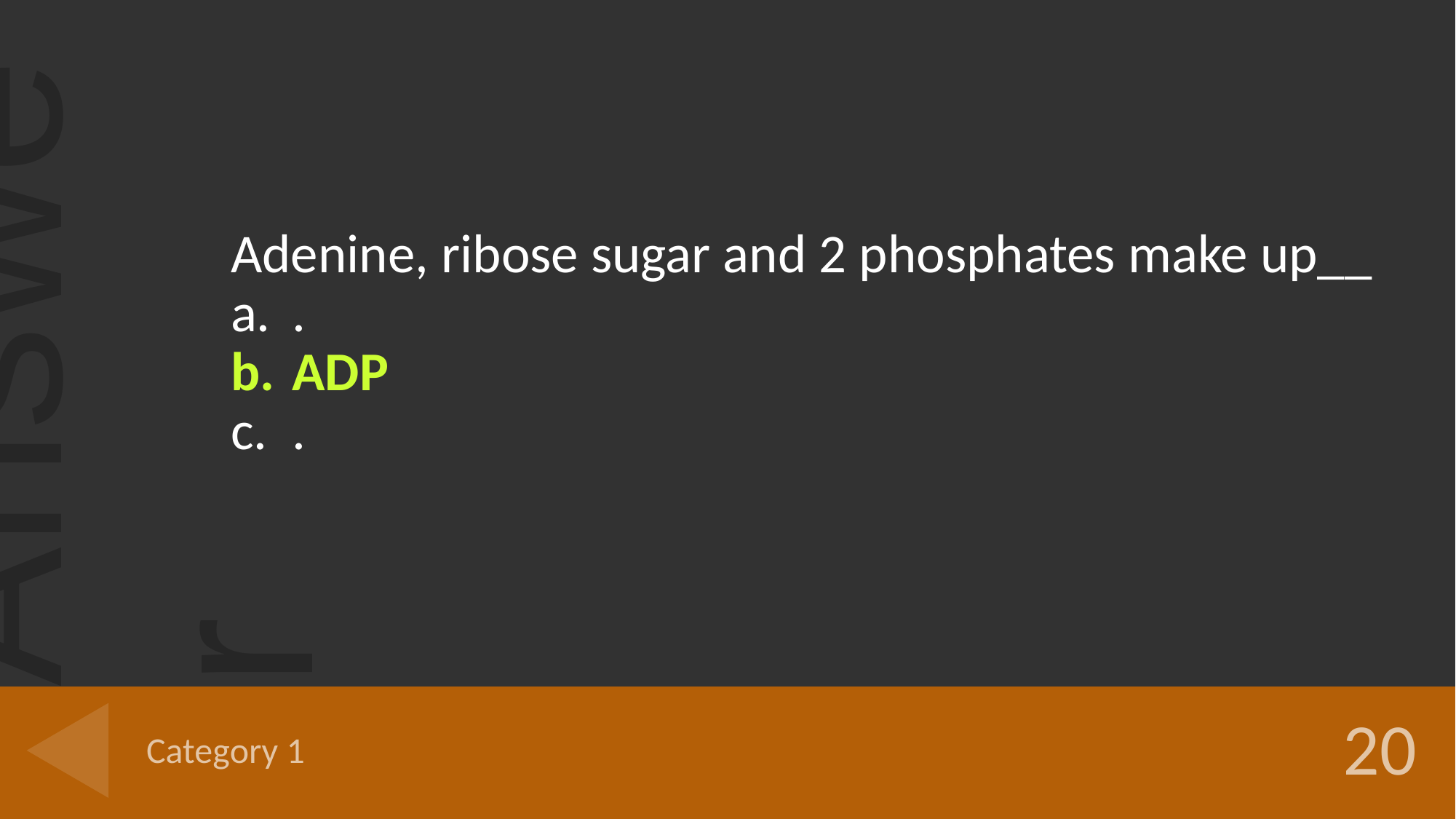

Adenine, ribose sugar and 2 phosphates make up__
.
ADP
.
# Category 1
20